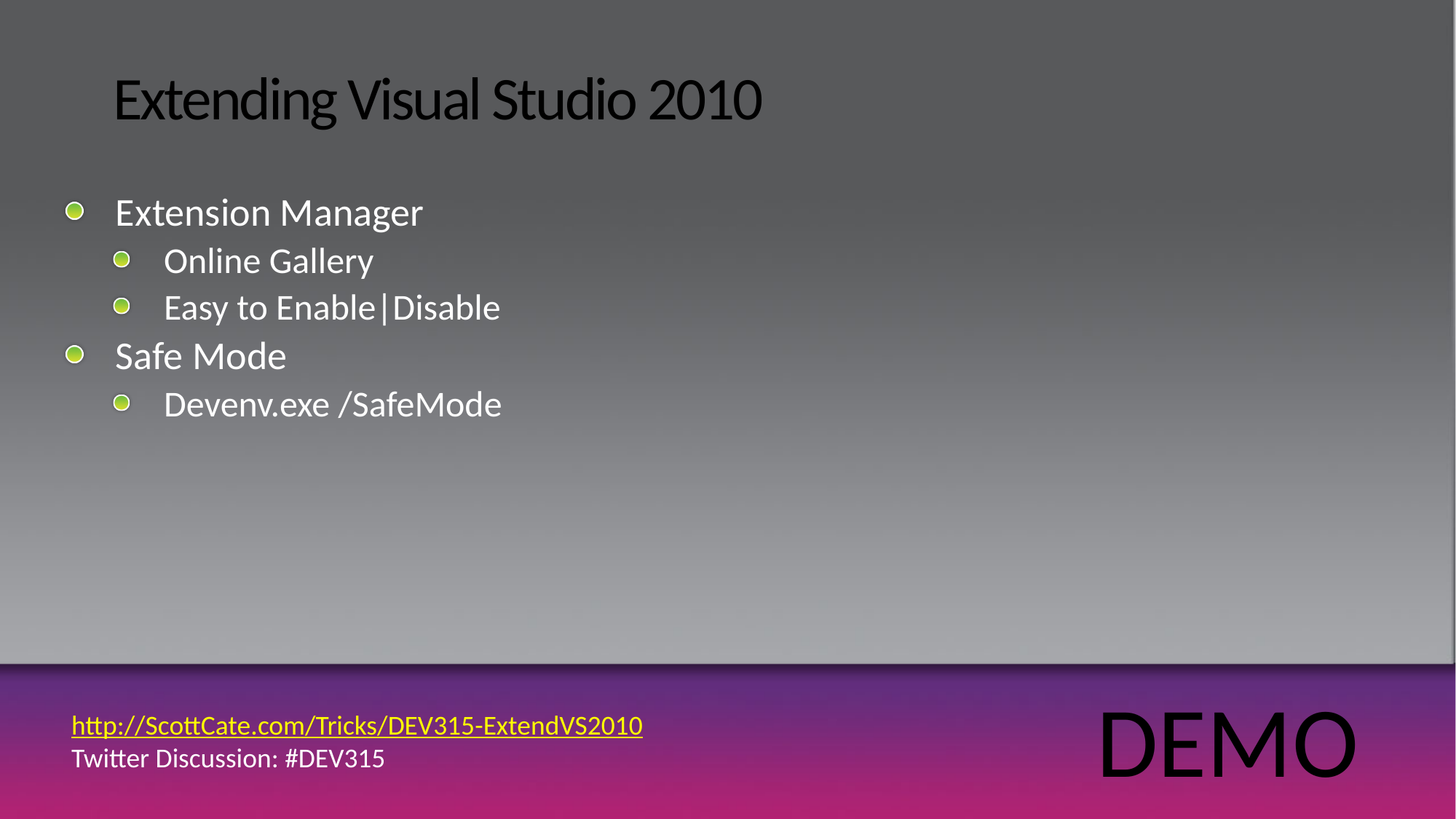

# Extending Visual Studio 2010
Extension Manager
Online Gallery
Easy to Enable|Disable
Safe Mode
Devenv.exe /SafeMode
DEMO
http://ScottCate.com/Tricks/DEV315-ExtendVS2010
Twitter Discussion: #DEV315